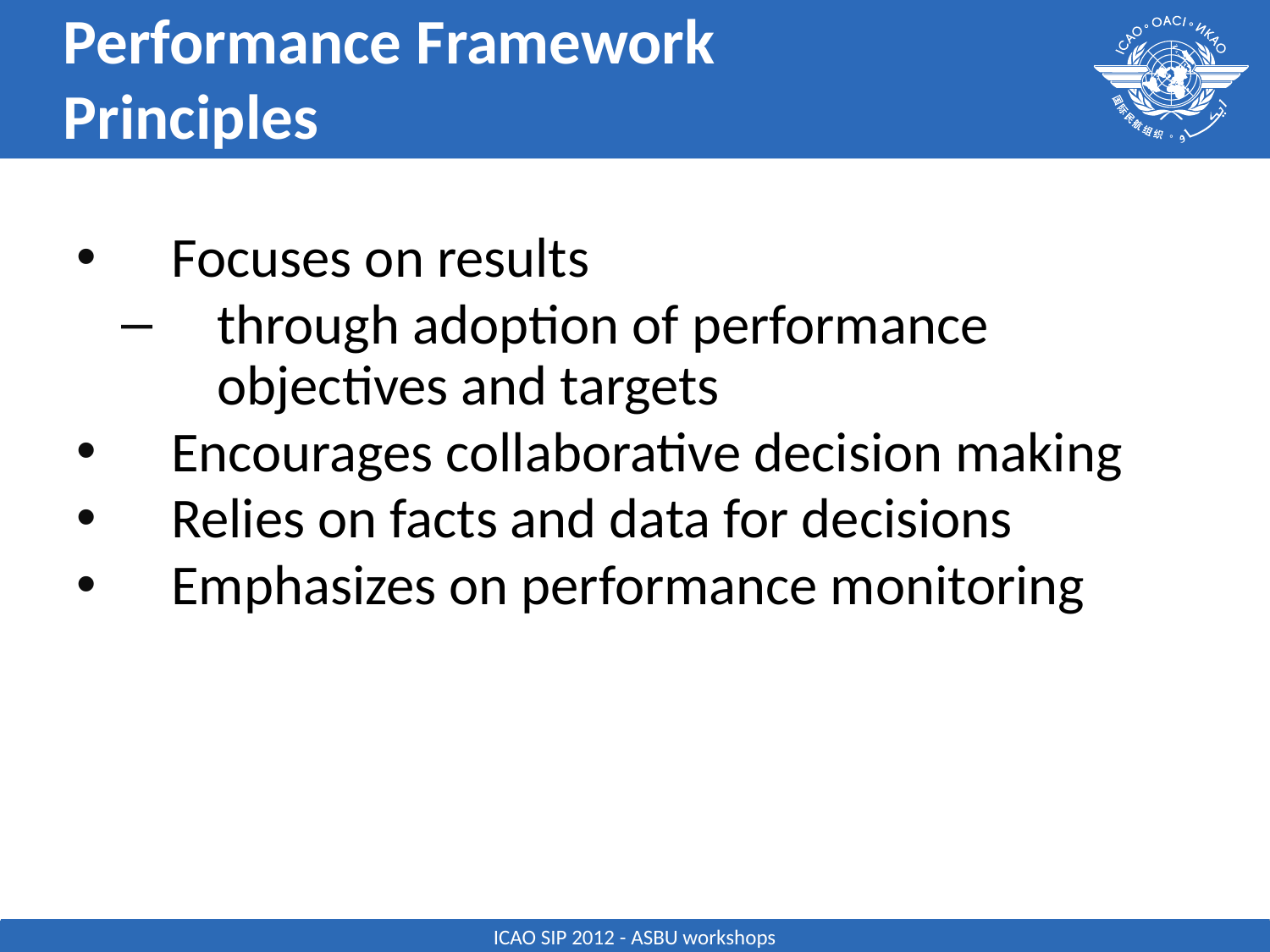

# Performance Framework Principles
Focuses on results
through adoption of performance objectives and targets
Encourages collaborative decision making
Relies on facts and data for decisions
Emphasizes on performance monitoring

ICAO SIP 2012 - ASBU workshops